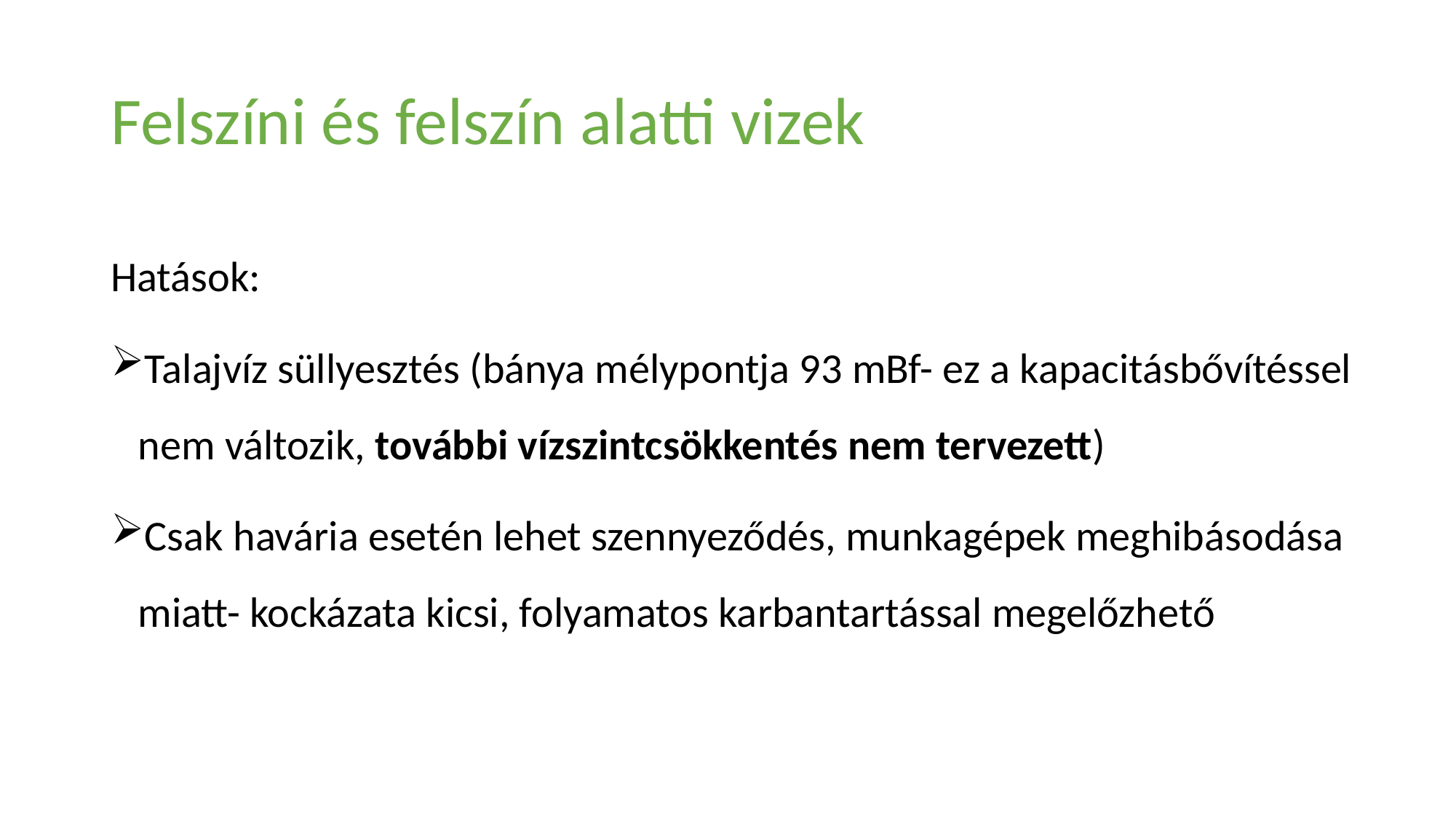

# Felszíni és felszín alatti vizek
Hatások:
Talajvíz süllyesztés (bánya mélypontja 93 mBf- ez a kapacitásbővítéssel nem változik, további vízszintcsökkentés nem tervezett)
Csak havária esetén lehet szennyeződés, munkagépek meghibásodása miatt- kockázata kicsi, folyamatos karbantartással megelőzhető